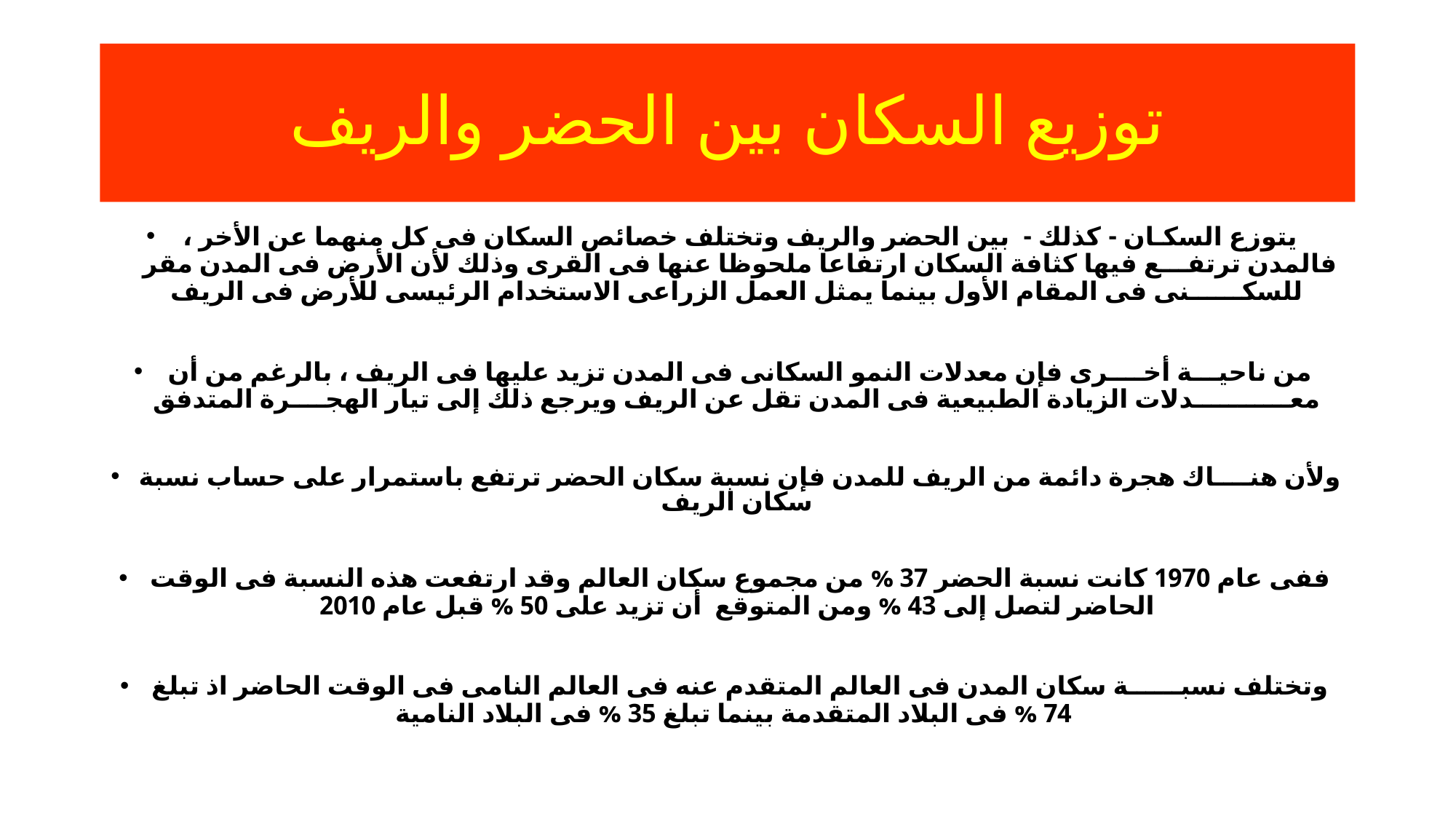

# توزيع السكان بين الحضر والريف
يتوزع السكـان - كذلك -  بين الحضر والريف وتختلف خصائص السكان فى كل منهما عن الأخر ، فالمدن ترتفـــع فيها كثافة السكان ارتفاعا ملحوظا عنها فى القرى وذلك لأن الأرض فى المدن مقر للسكــــــنى فى المقام الأول بينما يمثل العمل الزراعى الاستخدام الرئيسى للأرض فى الريف

من ناحيـــة أخــــرى فإن معدلات النمو السكانى فى المدن تزيد عليها فى الريف ، بالرغم من أن معـــــــــــدلات الزيادة الطبيعية فى المدن تقل عن الريف ويرجع ذلك إلى تيار الهجــــرة المتدفق

ولأن هنــــاك هجرة دائمة من الريف للمدن فإن نسبة سكان الحضر ترتفع باستمرار على حساب نسبة سكان الريف

ففى عام 1970 كانت نسبة الحضر 37 % من مجموع سكان العالم وقد ارتفعت هذه النسبة فى الوقت الحاضر لتصل إلى 43 % ومن المتوقع  أن تزيد على 50 % قبل عام 2010

وتختلف نسبــــــة سكان المدن فى العالم المتقدم عنه فى العالم النامى فى الوقت الحاضر اذ تبلغ 74 % فى البلاد المتقدمة بينما تبلغ 35 % فى البلاد النامية